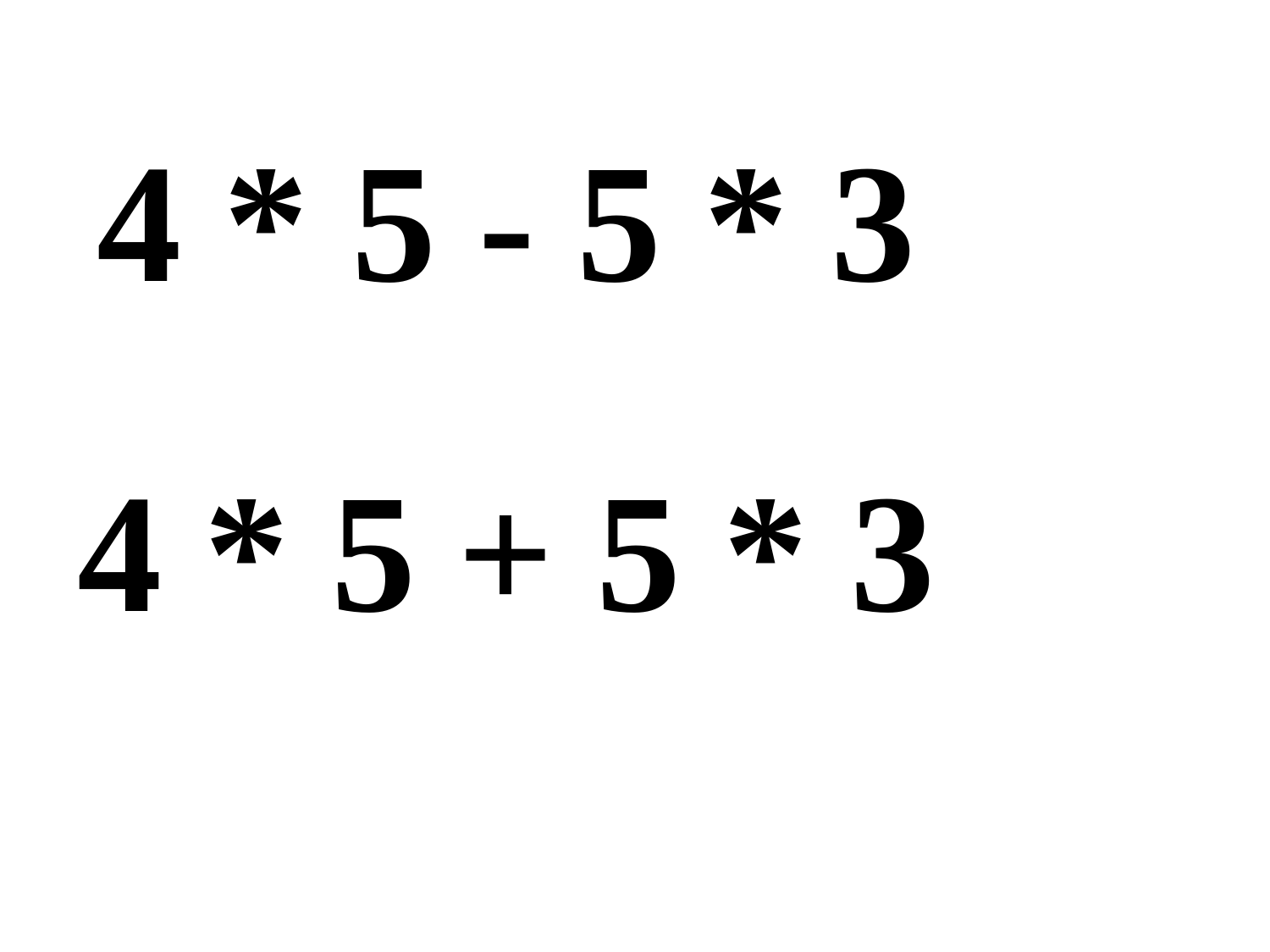

4 * 5 - 5 * 3
4 * 5 + 5 * 3